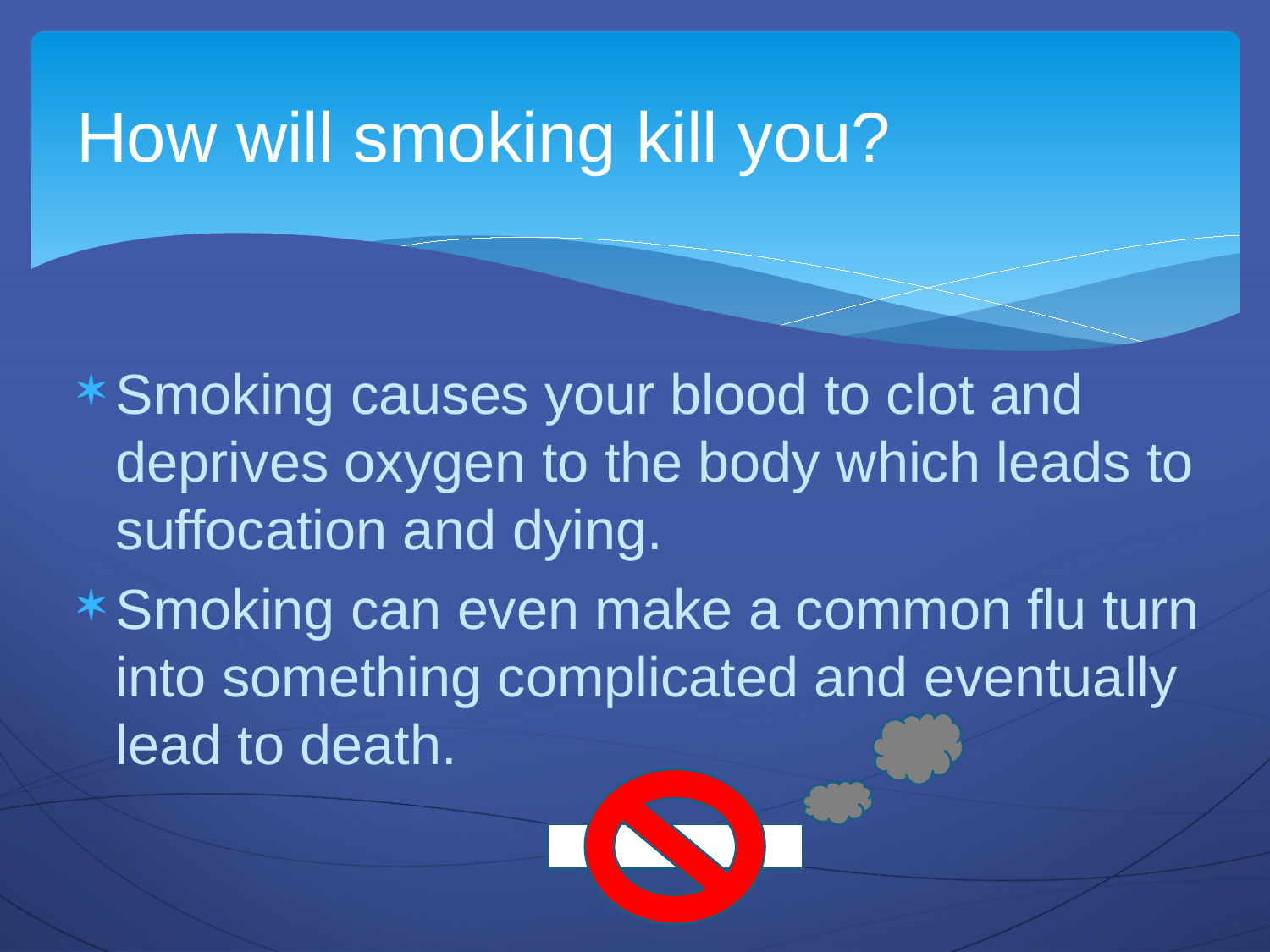

# How will smoking kill you?
Smoking causes your blood to clot and deprives oxygen to the body which leads to suffocation and dying.
Smoking can even make a common flu turn into something complicated and eventually lead to death.